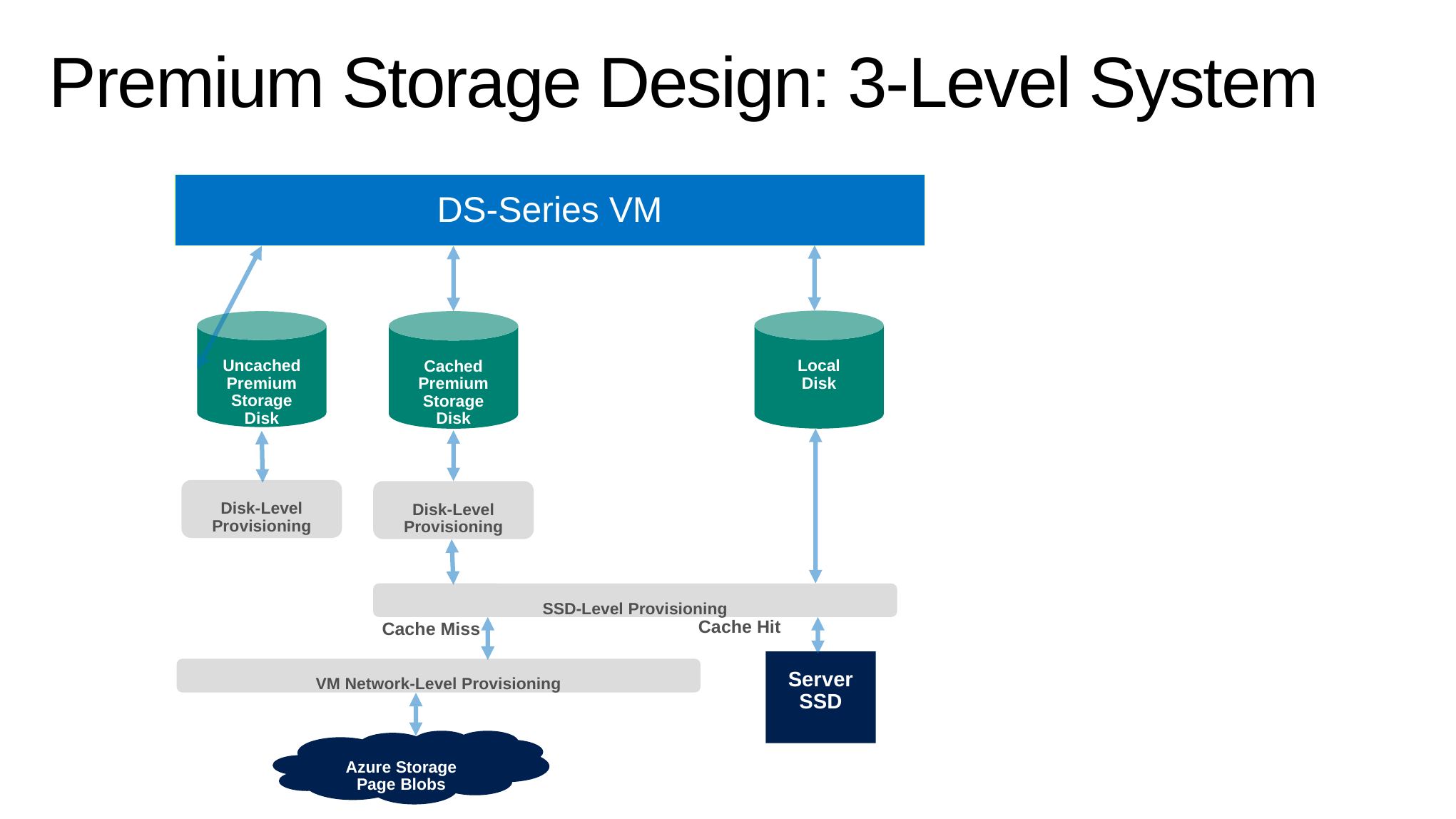

# Premium Storage Design: 3-Level System
DS-Series VM
Local
Disk
Uncached Premium Storage Disk
Cached Premium Storage Disk
Disk-Level Provisioning
Disk-Level Provisioning
SSD-Level Provisioning
Cache Hit
Cache Miss
Server SSD
VM Network-Level Provisioning
Azure Storage Page Blobs